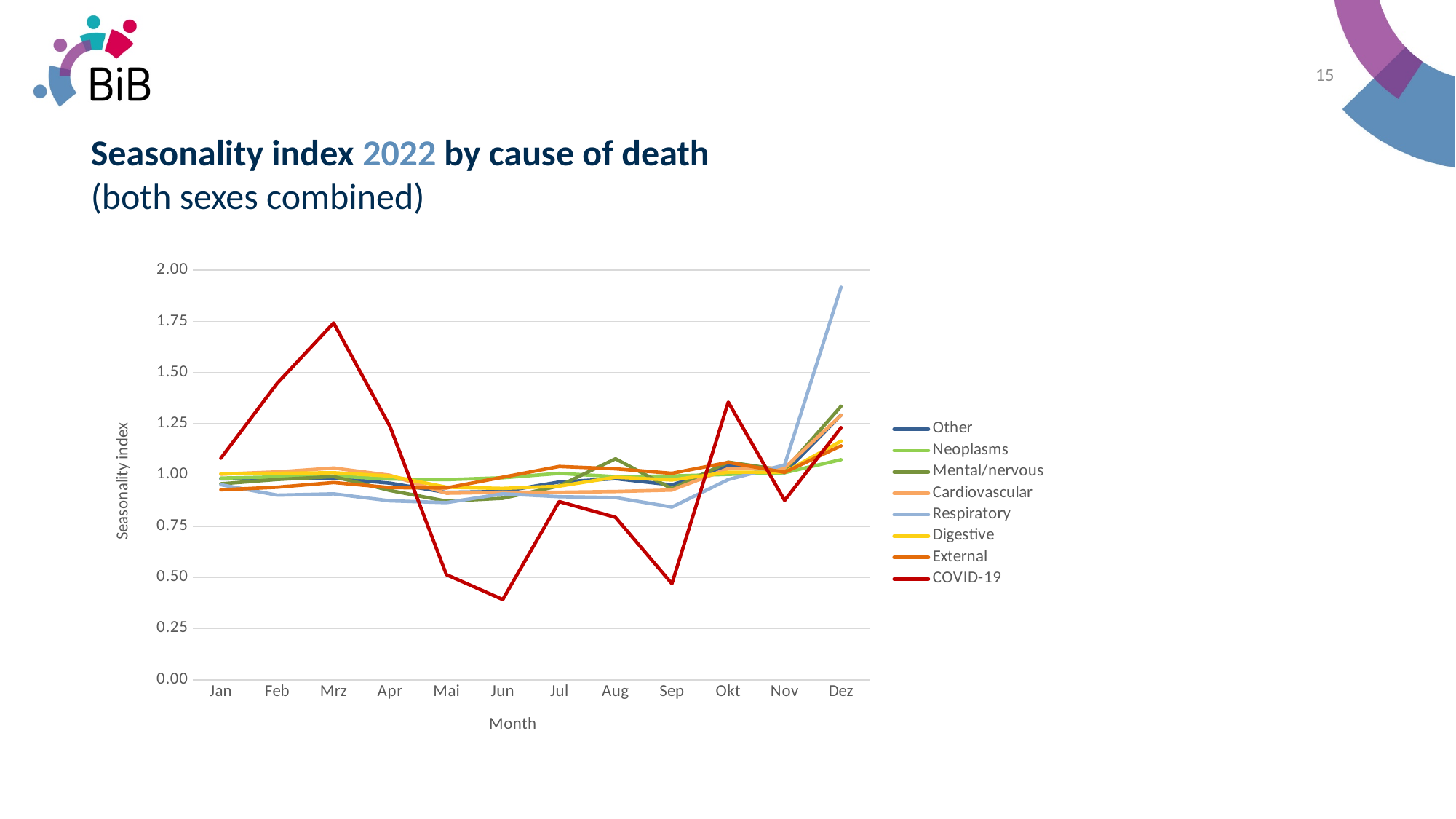

15
# Seasonality index 2022 by cause of death (both sexes combined)

### Chart

| Category | Other | Neoplasms | Mental/nervous | Cardiovascular | Respiratory | Digestive | External | COVID-19 |
|---|---|---|---|---|---|---|---|---|
| Jan | 0.981129889768973 | 0.9847321758424004 | 0.956801950389454 | 1.0042703197692455 | 0.9524435246584627 | 1.0061402224157707 | 0.9276920321664989 | 1.0819115908338965 |
| Feb | 0.9832771147260141 | 0.9903857145238611 | 0.978005520948656 | 1.0149632128470494 | 0.9016467024761794 | 1.0083232741366417 | 0.9402953032941345 | 1.447804086777863 |
| Mrz | 0.9848121424936138 | 0.9948405487855703 | 0.9924102534277448 | 1.0338521515357022 | 0.9078766187340309 | 1.0109995676689227 | 0.9630794898173534 | 1.7423926430640264 |
| Apr | 0.9599738664998724 | 0.9801359739054574 | 0.9243036674081936 | 0.9986870229291764 | 0.8739175648968207 | 0.995014879336186 | 0.9383000779206323 | 1.2371857312934915 |
| Mai | 0.9151667763051472 | 0.977224500792376 | 0.8724034244381209 | 0.911153287108832 | 0.8652246970485395 | 0.940411183991558 | 0.936784642812899 | 0.5134076412125932 |
| Jun | 0.9194309942592572 | 0.98637274187185 | 0.8862701193713015 | 0.9155423544442552 | 0.9080971320706362 | 0.9344947180166677 | 0.9890876328825069 | 0.39179097350879544 |
| Jul | 0.9655755463631623 | 1.0078440382512985 | 0.9465303245130241 | 0.9158206427875396 | 0.8941235501089133 | 0.9452705292447099 | 1.04171828459703 | 0.8702967899661568 |
| Aug | 0.9820821965081042 | 0.9920926415777183 | 1.079205492083578 | 0.919304725195589 | 0.8895972237259632 | 0.989260391536401 | 1.030168211613765 | 0.7933868410854266 |
| Sep | 0.9513798272385121 | 0.9950940759386756 | 0.9327948781327092 | 0.9263769742345697 | 0.8433358468991963 | 0.9754581459840274 | 1.0083869037680193 | 0.46894079747375395 |
| Okt | 1.0467755676530883 | 1.0032805494954014 | 1.0627708906812903 | 1.0311569179747584 | 0.9776864987172229 | 1.0138128728154843 | 1.0616237295256357 | 1.3560438355286628 |
| Nov | 1.0110788785960523 | 1.0113198137374209 | 1.0231908923041133 | 1.0345873148362688 | 1.0491328197773278 | 1.013778772147041 | 1.0129577837145878 | 0.8758364051925563 |
| Dez | 1.2925976805808392 | 1.0748733462142603 | 1.335653751465114 | 1.2917071184333173 | 1.91689922317937 | 1.165219840703165 | 1.1424742404084909 | 1.2312338307660744 |